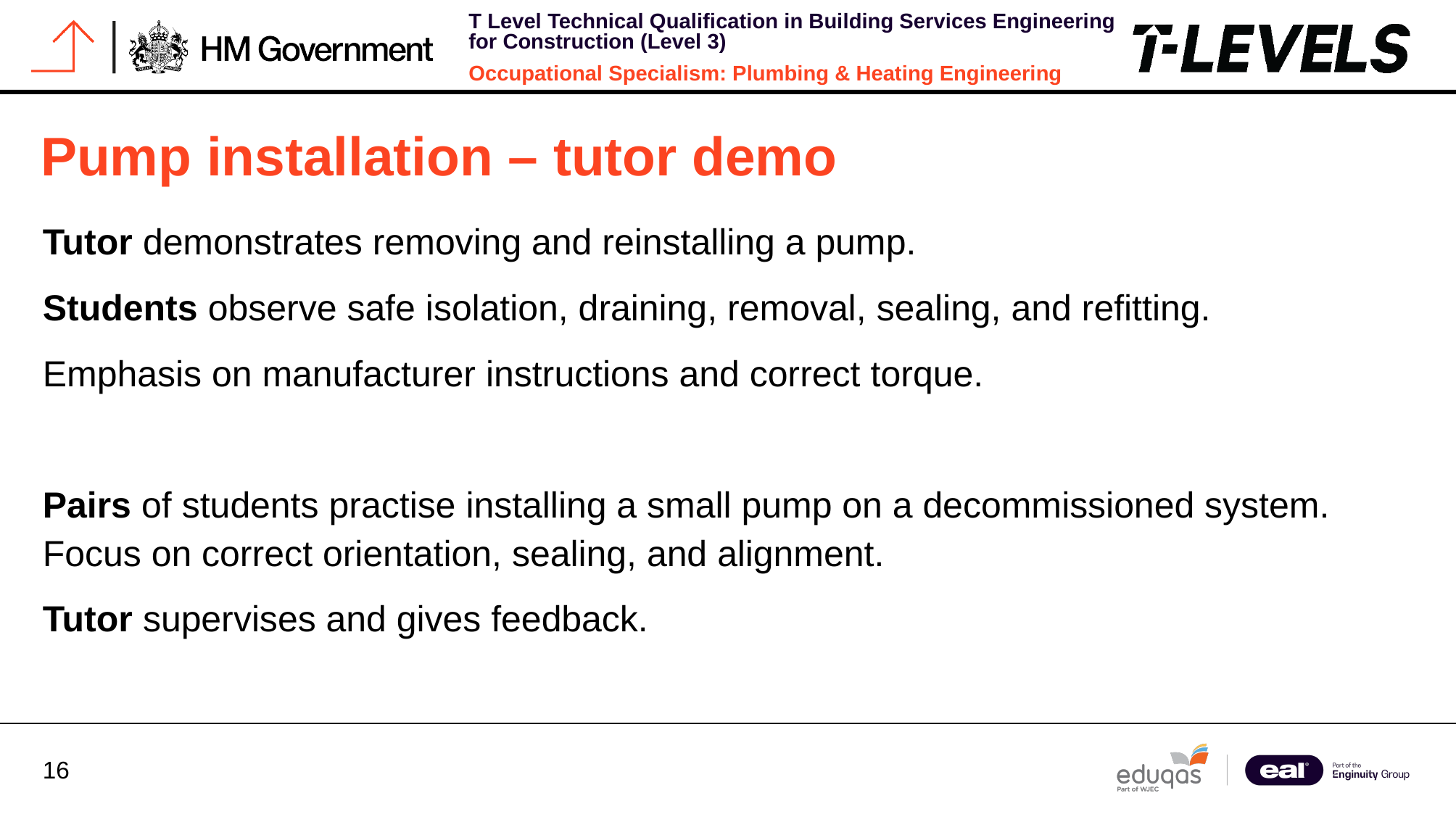

# Pump installation – tutor demo
Tutor demonstrates removing and reinstalling a pump.
Students observe safe isolation, draining, removal, sealing, and refitting.
Emphasis on manufacturer instructions and correct torque.

Pairs of students practise installing a small pump on a decommissioned system. Focus on correct orientation, sealing, and alignment.
Tutor supervises and gives feedback.